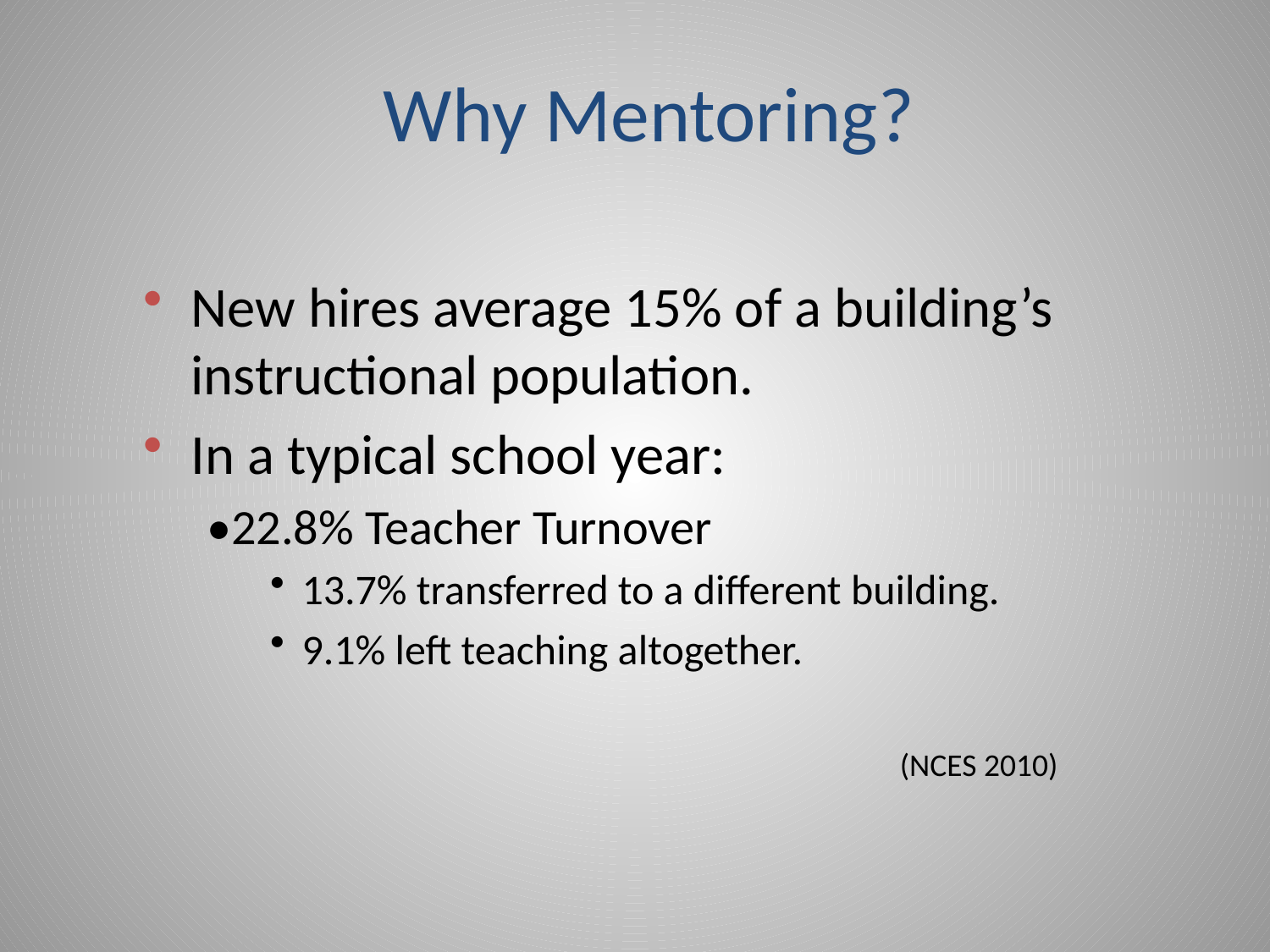

Why Mentoring?
New hires average 15% of a building’s instructional population.
In a typical school year:
•22.8% Teacher Turnover
13.7% transferred to a different building.
9.1% left teaching altogether.
(NCES 2010)